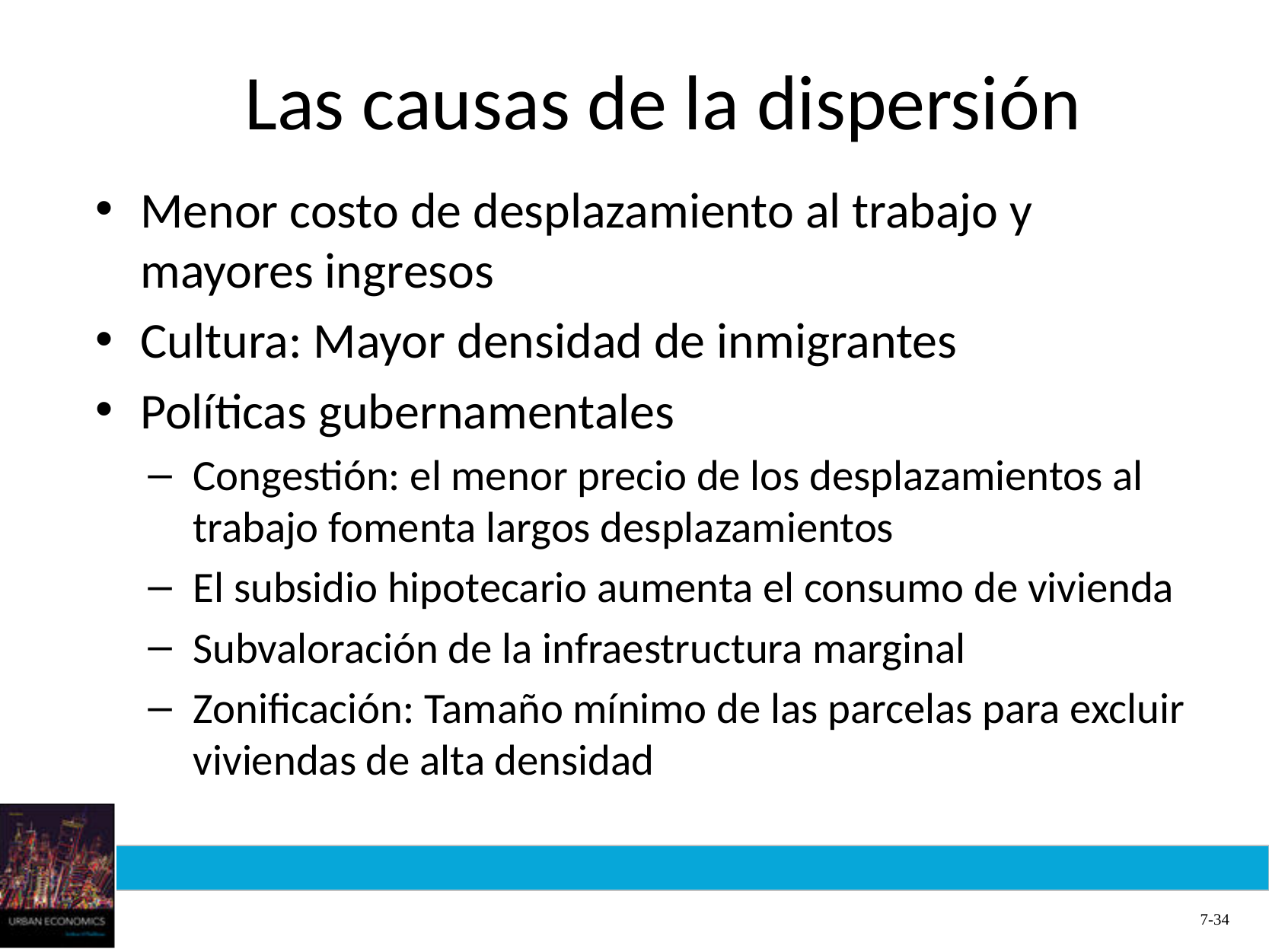

# Las causas de la dispersión
Menor costo de desplazamiento al trabajo y mayores ingresos
Cultura: Mayor densidad de inmigrantes
Políticas gubernamentales
Congestión: el menor precio de los desplazamientos al trabajo fomenta largos desplazamientos
El subsidio hipotecario aumenta el consumo de vivienda
Subvaloración de la infraestructura marginal
Zonificación: Tamaño mínimo de las parcelas para excluir viviendas de alta densidad
7-34